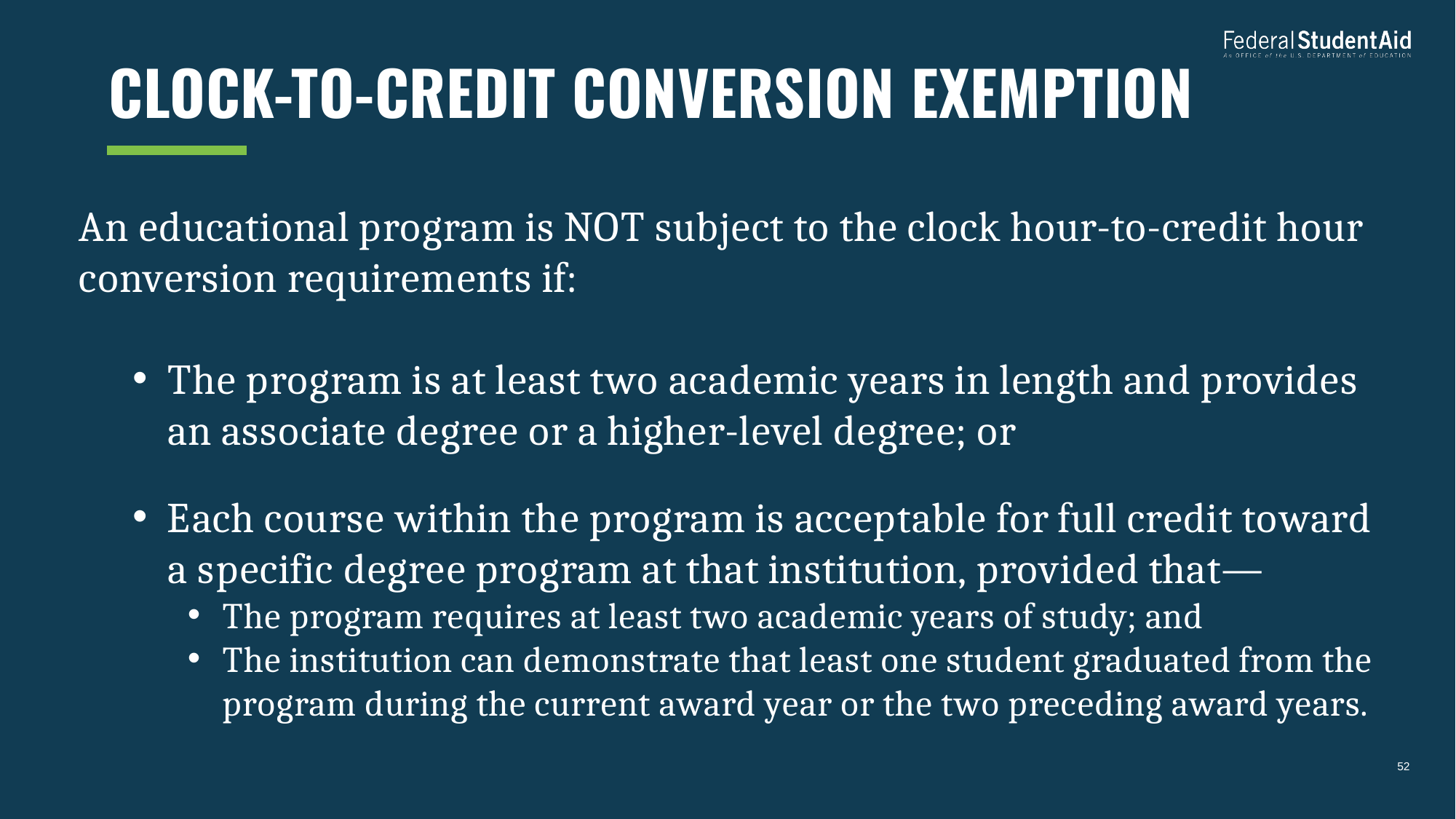

# Clock-to-credit conversion exemption
An educational program is NOT subject to the clock hour-to-credit hour conversion requirements if:

The program is at least two academic years in length and provides an associate degree or a higher-level degree; or

Each course within the program is acceptable for full credit toward a specific degree program at that institution, provided that—
The program requires at least two academic years of study; and
The institution can demonstrate that least one student graduated from the program during the current award year or the two preceding award years.
52